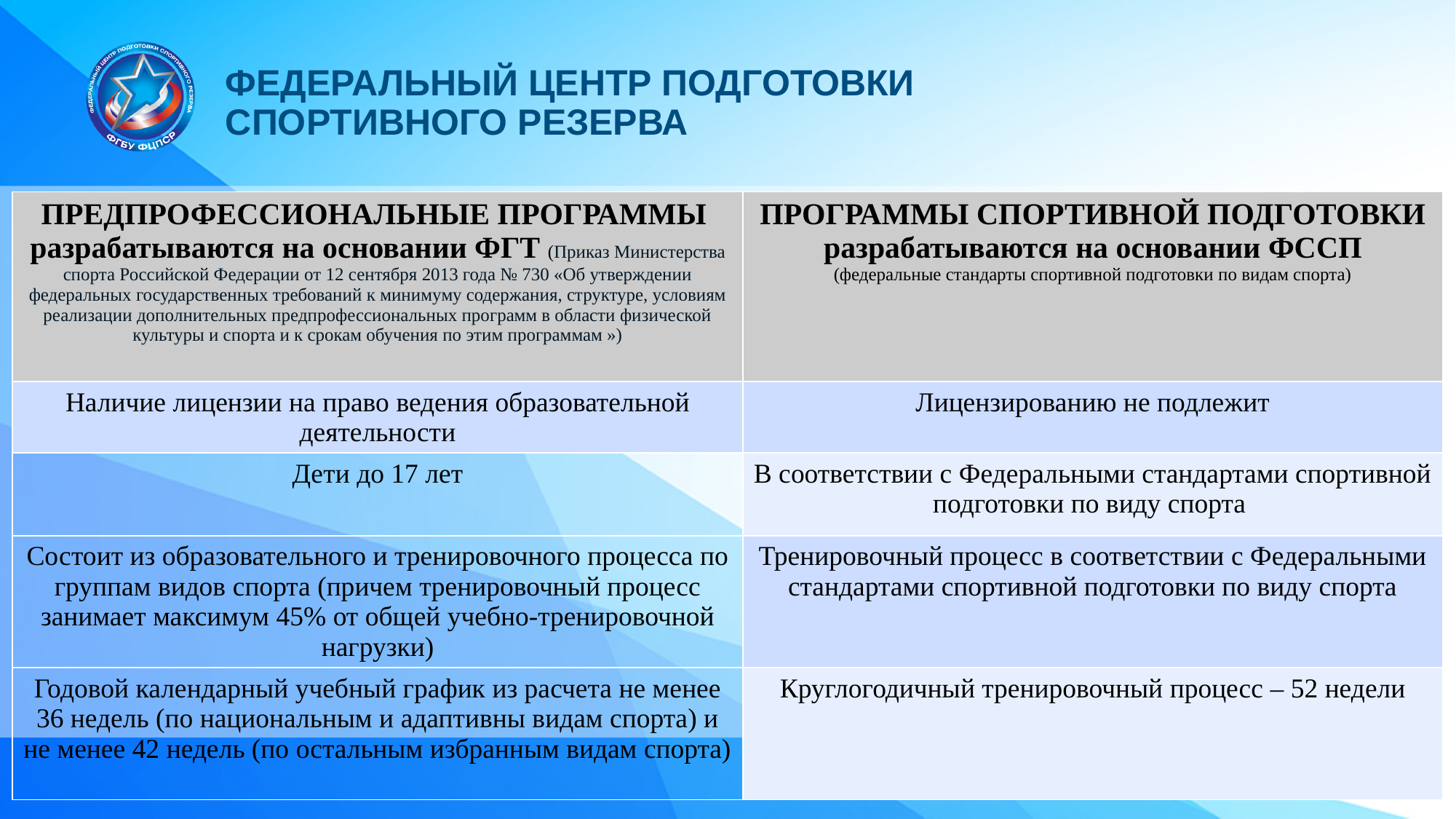

| ПРЕДПРОФЕССИОНАЛЬНЫЕ ПРОГРАММЫ разрабатываются на основании ФГТ (Приказ Министерства спорта Российской Федерации от 12 сентября 2013 года № 730 «Об утверждении федеральных государственных требований к минимуму содержания, структуре, условиям реализации дополнительных предпрофессиональных программ в области физической культуры и спорта и к срокам обучения по этим программам ») | ПРОГРАММЫ СПОРТИВНОЙ ПОДГОТОВКИ разрабатываются на основании ФССП (федеральные стандарты спортивной подготовки по видам спорта) |
| --- | --- |
| Наличие лицензии на право ведения образовательной деятельности | Лицензированию не подлежит |
| Дети до 17 лет | В соответствии с Федеральными стандартами спортивной подготовки по виду спорта |
| Состоит из образовательного и тренировочного процесса по группам видов спорта (причем тренировочный процесс занимает максимум 45% от общей учебно-тренировочной нагрузки) | Тренировочный процесс в соответствии с Федеральными стандартами спортивной подготовки по виду спорта |
| Годовой календарный учебный график из расчета не менее 36 недель (по национальным и адаптивны видам спорта) и не менее 42 недель (по остальным избранным видам спорта) | Круглогодичный тренировочный процесс – 52 недели |